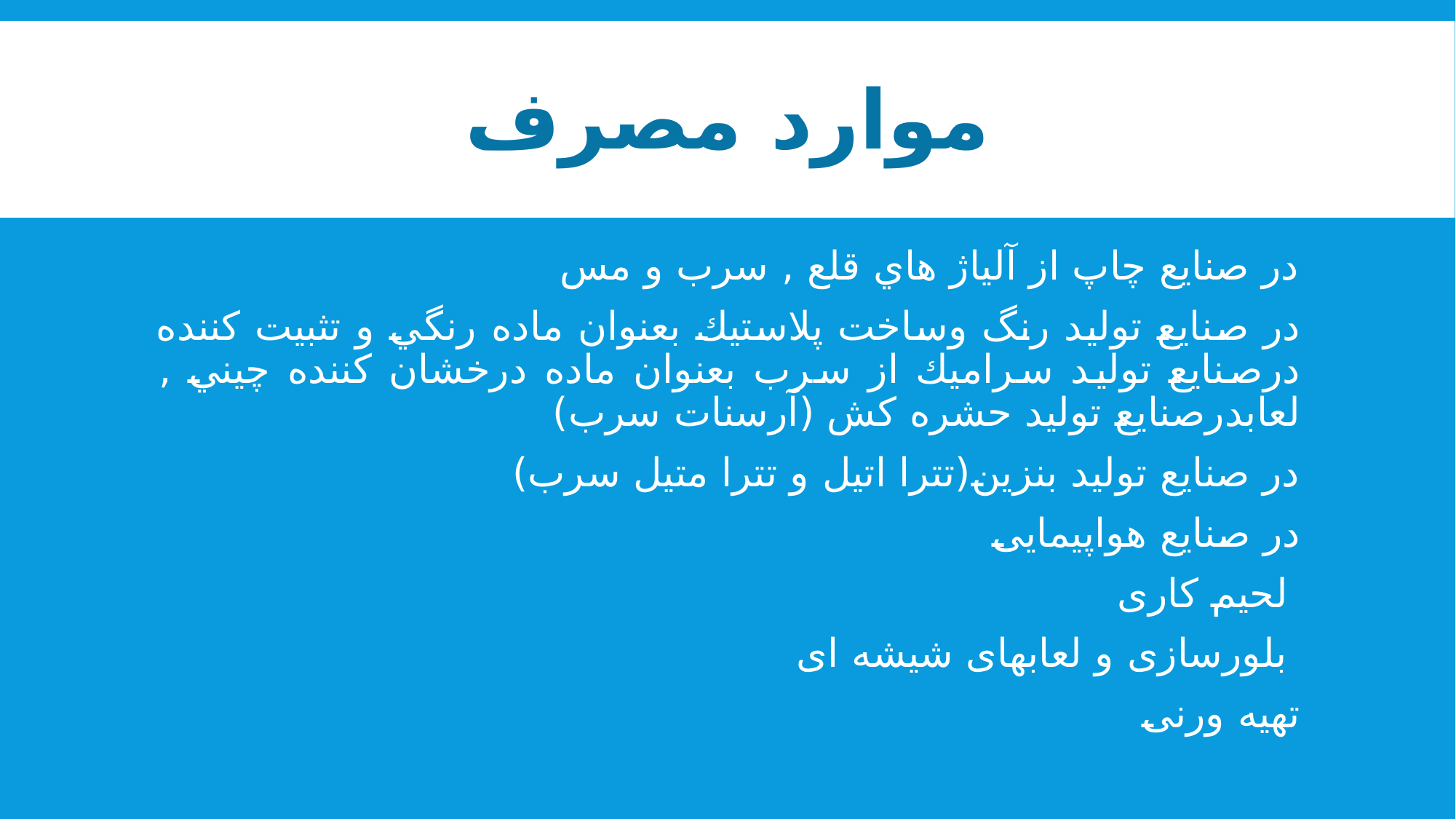

# موارد مصرف
در صنایع چاپ از آلياژ هاي قلع , سرب و مس
در صنايع توليد رنگ وساخت پلاستيك بعنوان ماده رنگي و تثبيت كننده درصنايع توليد سراميك از سرب بعنوان ماده درخشان كننده چيني , لعابدرصنايع توليد حشره كش (آرسنات سرب)
در صنایع تولید بنزین(تترا اتیل و تترا متیل سرب)
در صنایع هواپیمایی
 لحیم کاری
 بلورسازی و لعابهای شیشه ای
تهیه ورنی